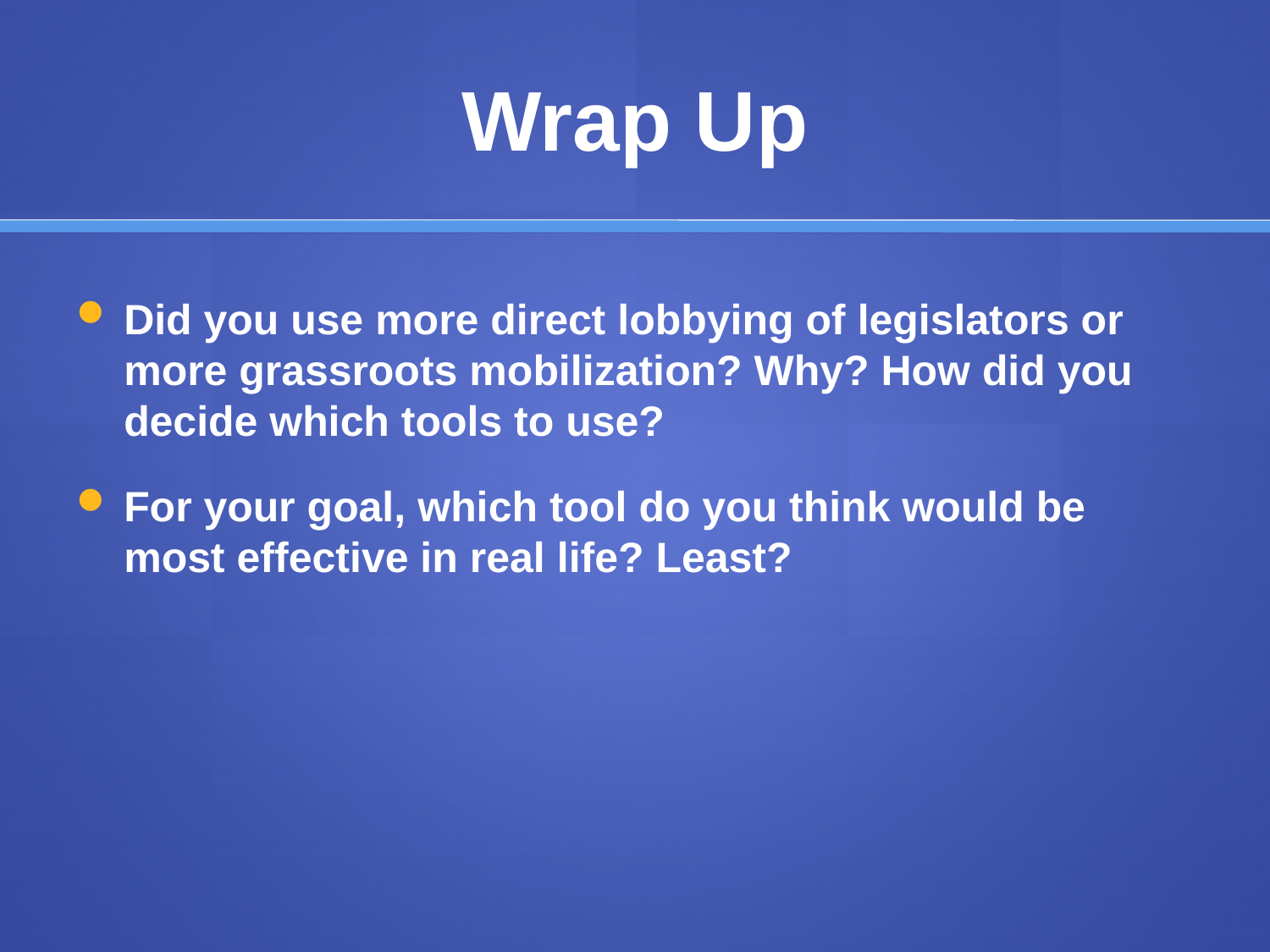

# Wrap Up
Did you use more direct lobbying of legislators or more grassroots mobilization? Why? How did you decide which tools to use?
For your goal, which tool do you think would be most effective in real life? Least?